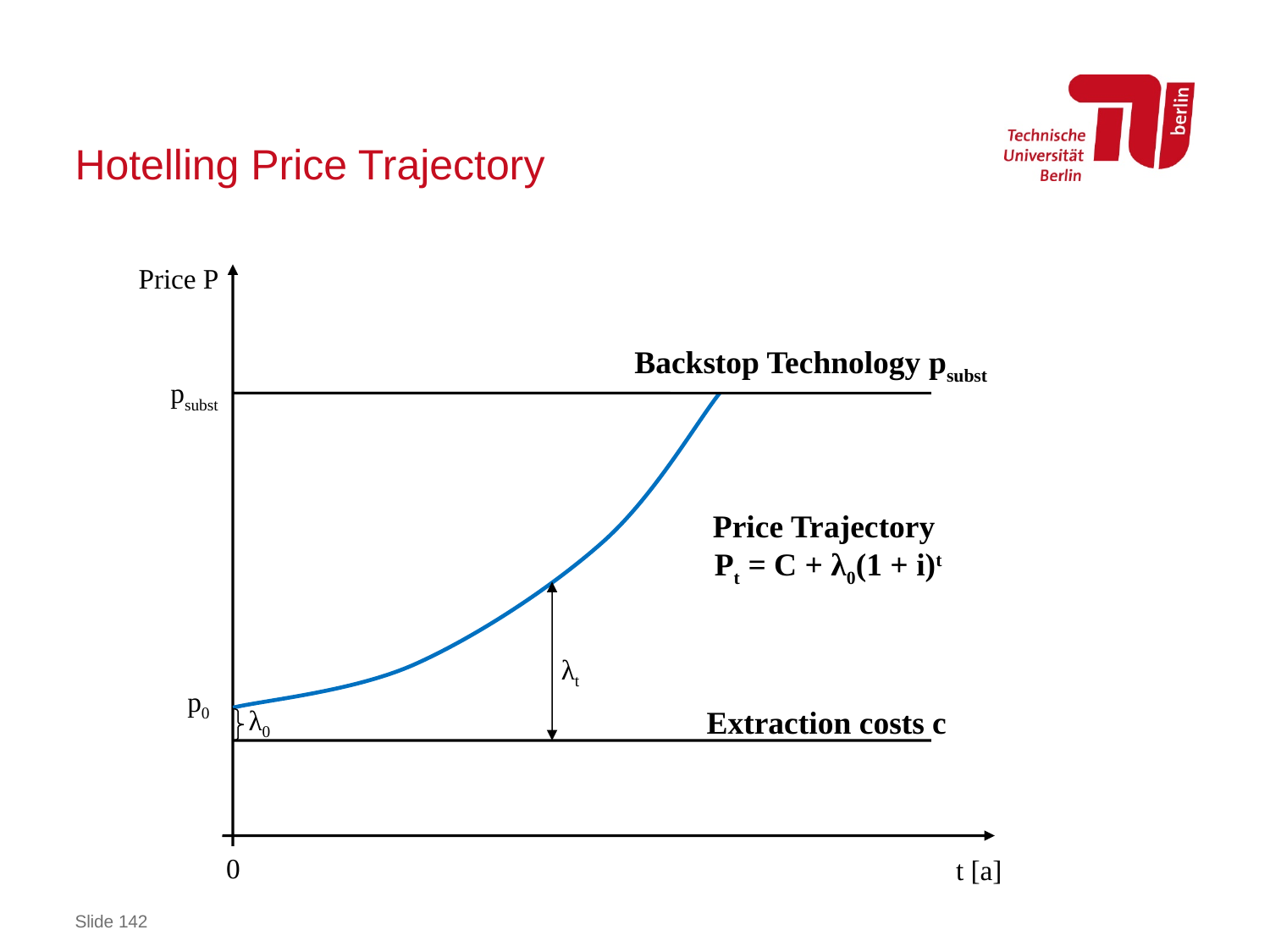

# Hotelling Price Trajectory
Price P

Backstop Technology psubst
psubst

Price Trajectory
Pt = C + λ0(1 + i)t

λt
p0
λ0
Extraction costs c

0
t [a]
Slide 142